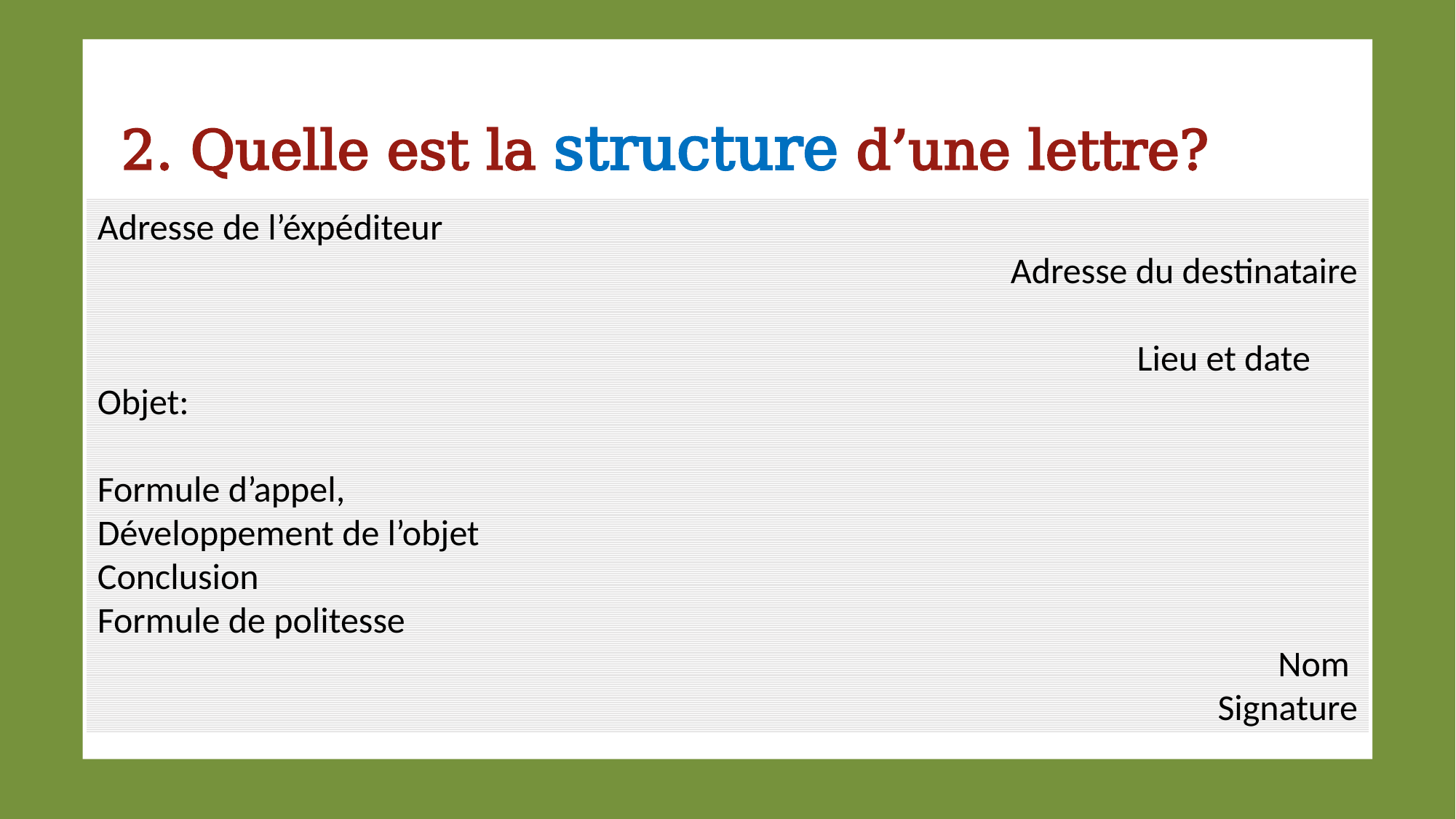

2. Quelle est la structure d’une lettre?

Adresse de l’éxpéditeur
                                                                 Adresse du destinataire

                                                                                                                               Lieu et date
Objet:

Formule d’appel,
Développement de l’objet
Conclusion
Formule de politesse
Nom
Signature